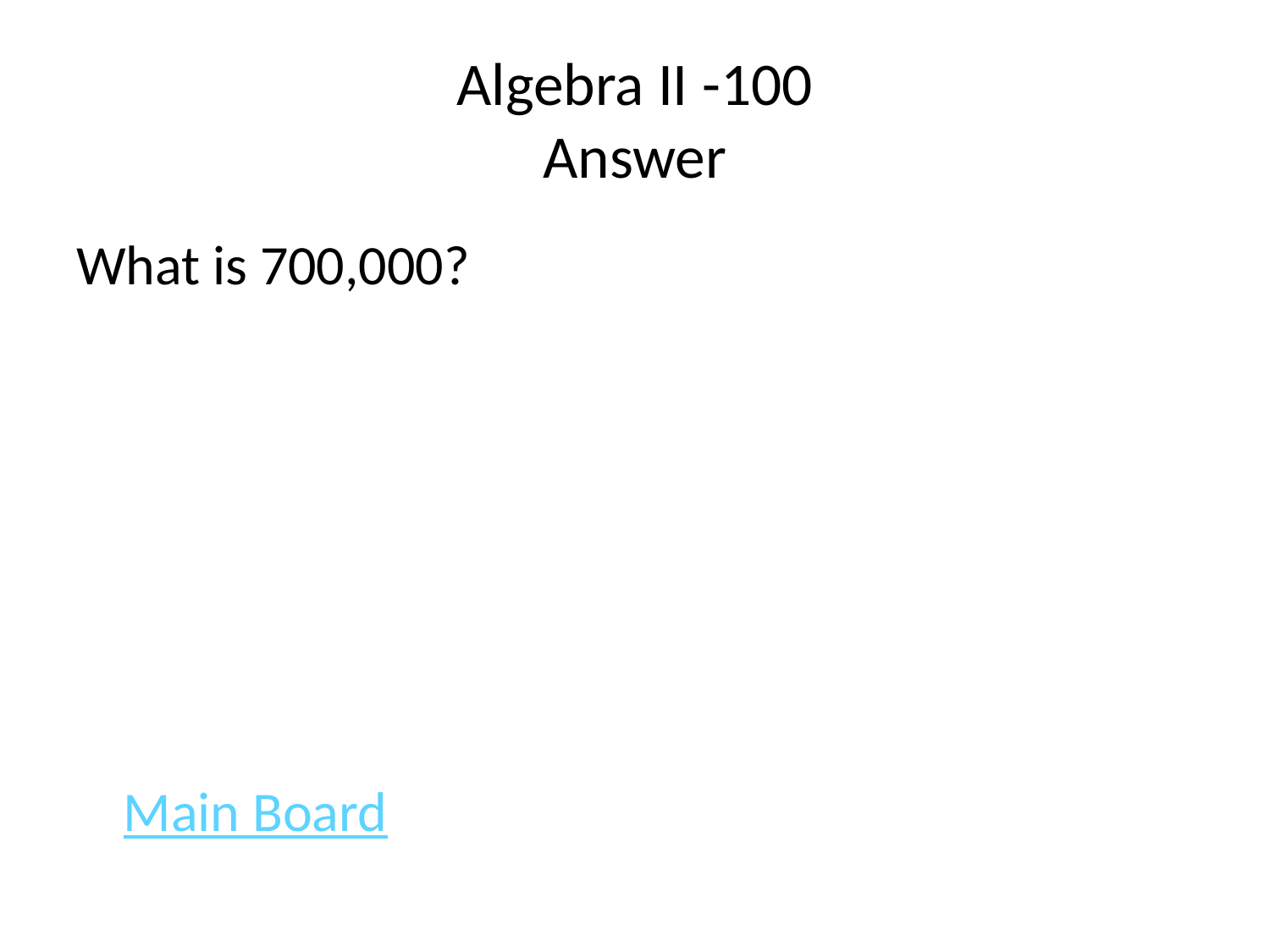

# Algebra II -100 Answer

What is 700,000?

							Main Board